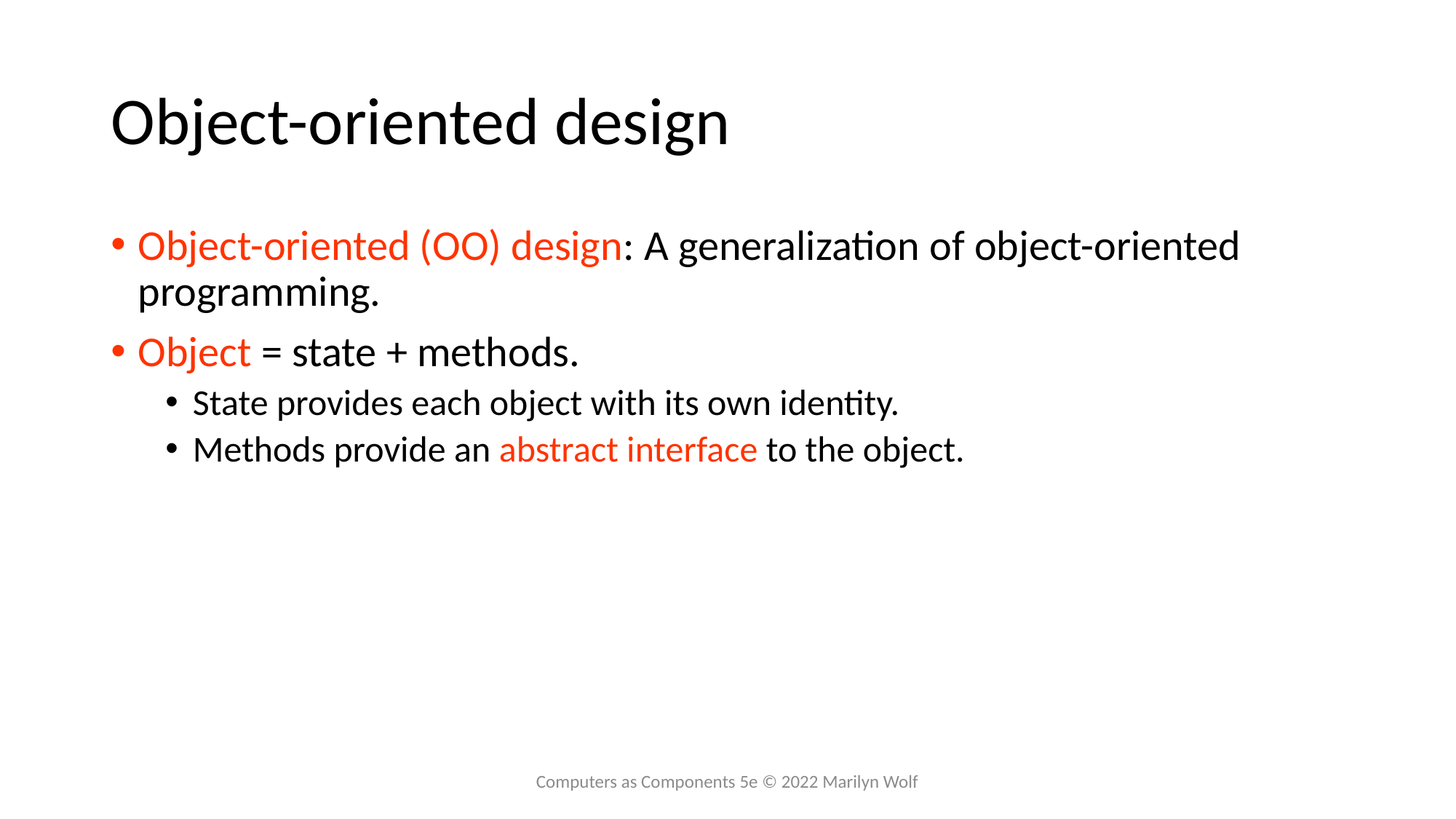

# Object-oriented design
Object-oriented (OO) design: A generalization of object-oriented programming.
Object = state + methods.
State provides each object with its own identity.
Methods provide an abstract interface to the object.
Computers as Components 5e © 2022 Marilyn Wolf